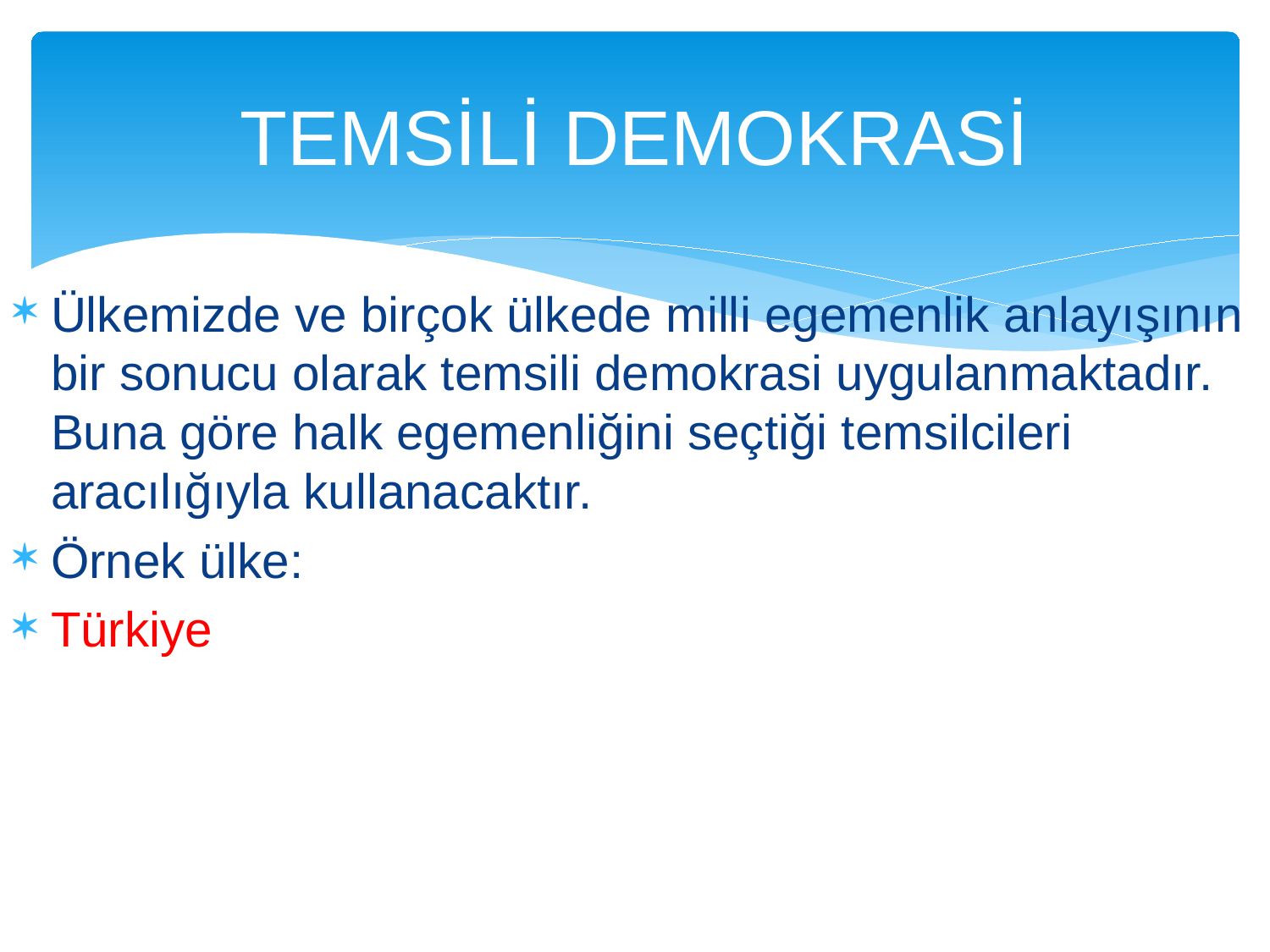

# TEMSİLİ DEMOKRASİ
Ülkemizde ve birçok ülkede milli egemenlik anlayışının bir sonucu olarak temsili demokrasi uygulanmaktadır. Buna göre halk egemenliğini seçtiği temsilcileri aracılığıyla kullanacaktır.
Örnek ülke:
Türkiye